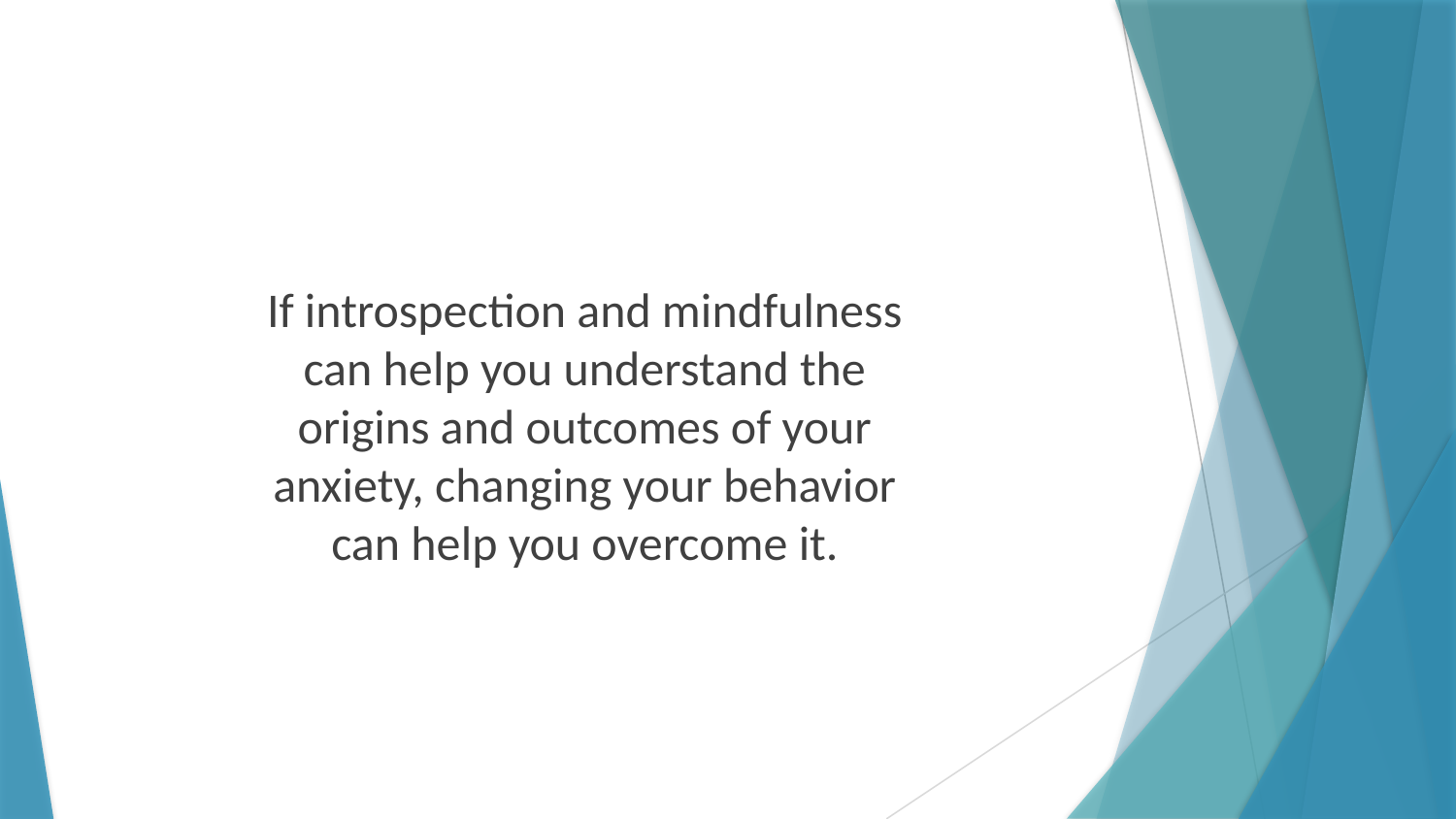

If introspection and mindfulness can help you understand the origins and outcomes of your anxiety, changing your behavior can help you overcome it.